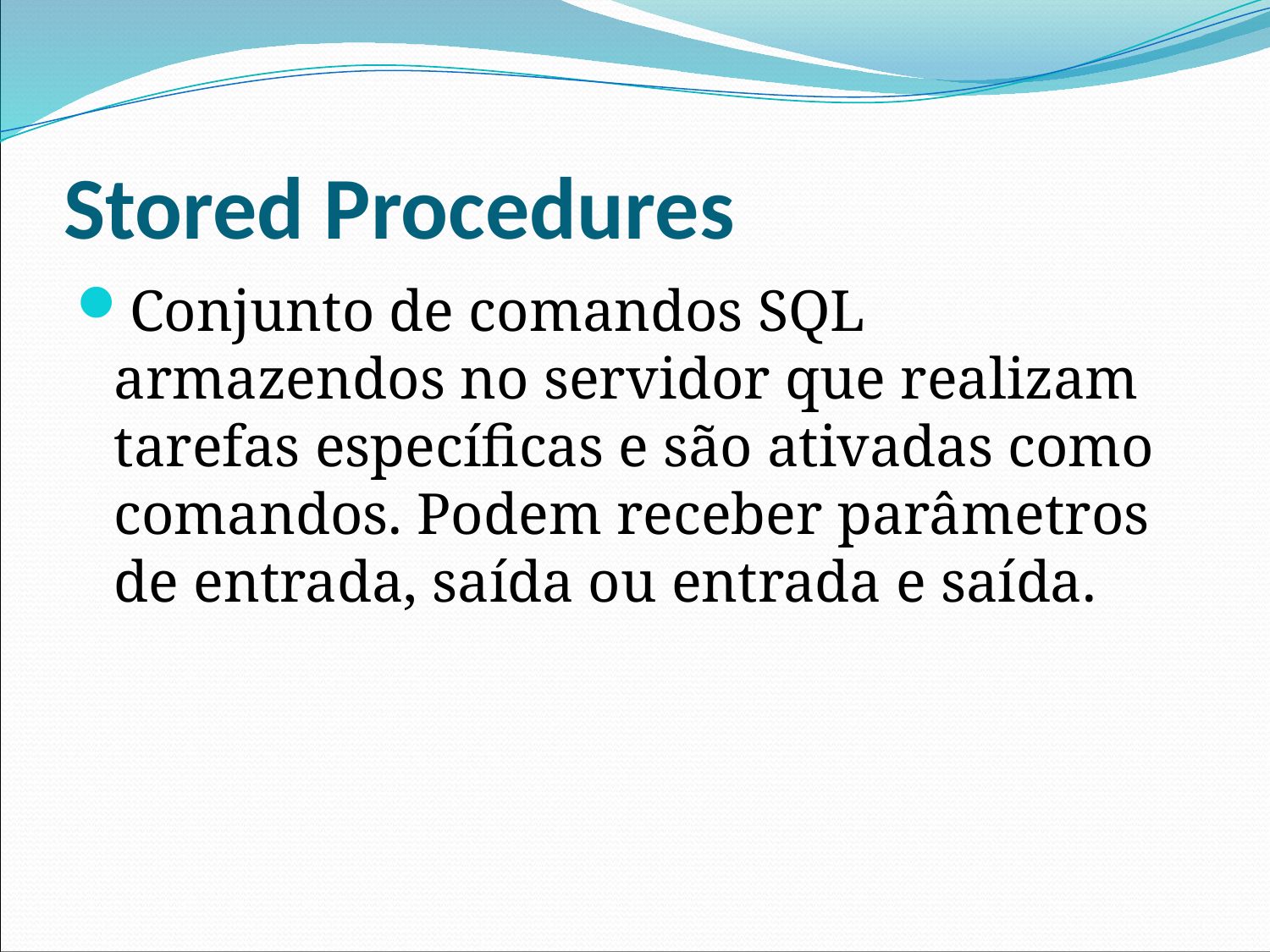

# Stored Procedures
Conjunto de comandos SQL armazendos no servidor que realizam tarefas específicas e são ativadas como comandos. Podem receber parâmetros de entrada, saída ou entrada e saída.